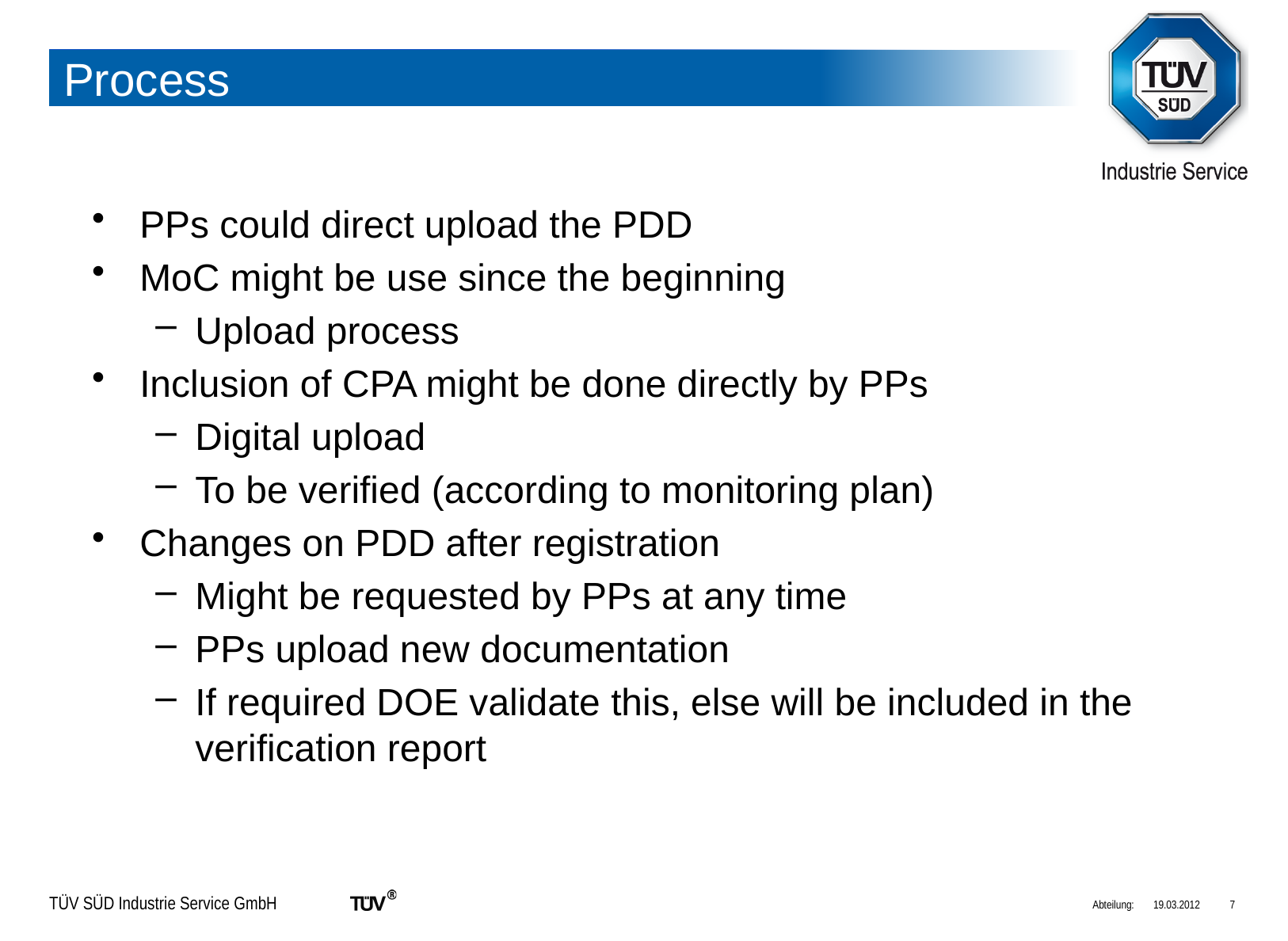

# Process
PPs could direct upload the PDD
MoC might be use since the beginning
Upload process
Inclusion of CPA might be done directly by PPs
Digital upload
To be verified (according to monitoring plan)
Changes on PDD after registration
Might be requested by PPs at any time
PPs upload new documentation
If required DOE validate this, else will be included in the verification report
Abteilung:
19.03.2012
7